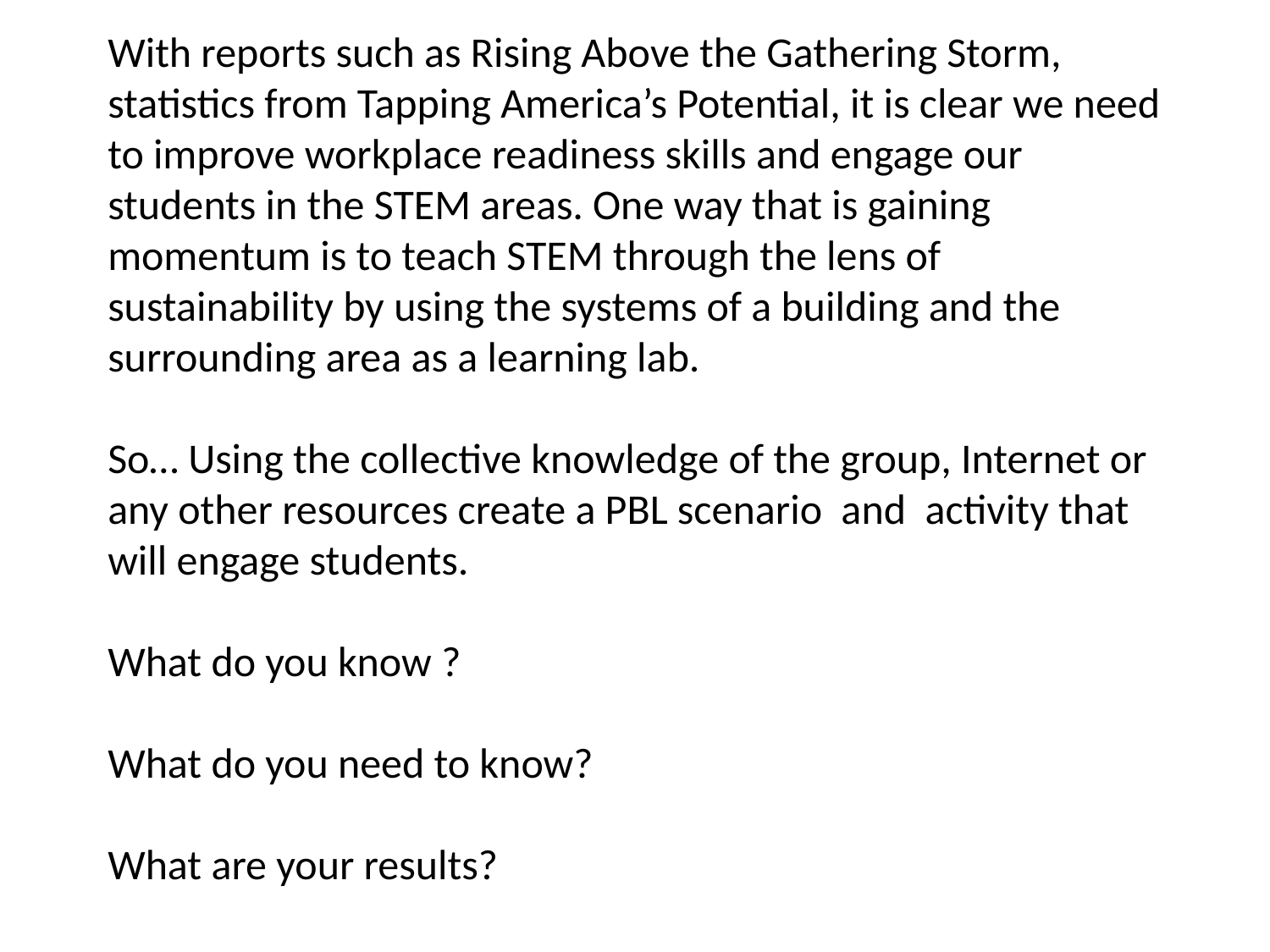

With reports such as Rising Above the Gathering Storm,  statistics from Tapping America’s Potential, it is clear we need to improve workplace readiness skills and engage our students in the STEM areas. One way that is gaining momentum is to teach STEM through the lens of sustainability by using the systems of a building and the surrounding area as a learning lab.

So… Using the collective knowledge of the group, Internet or any other resources create a PBL scenario  and  activity that will engage students.
What do you know ?
What do you need to know?
What are your results?